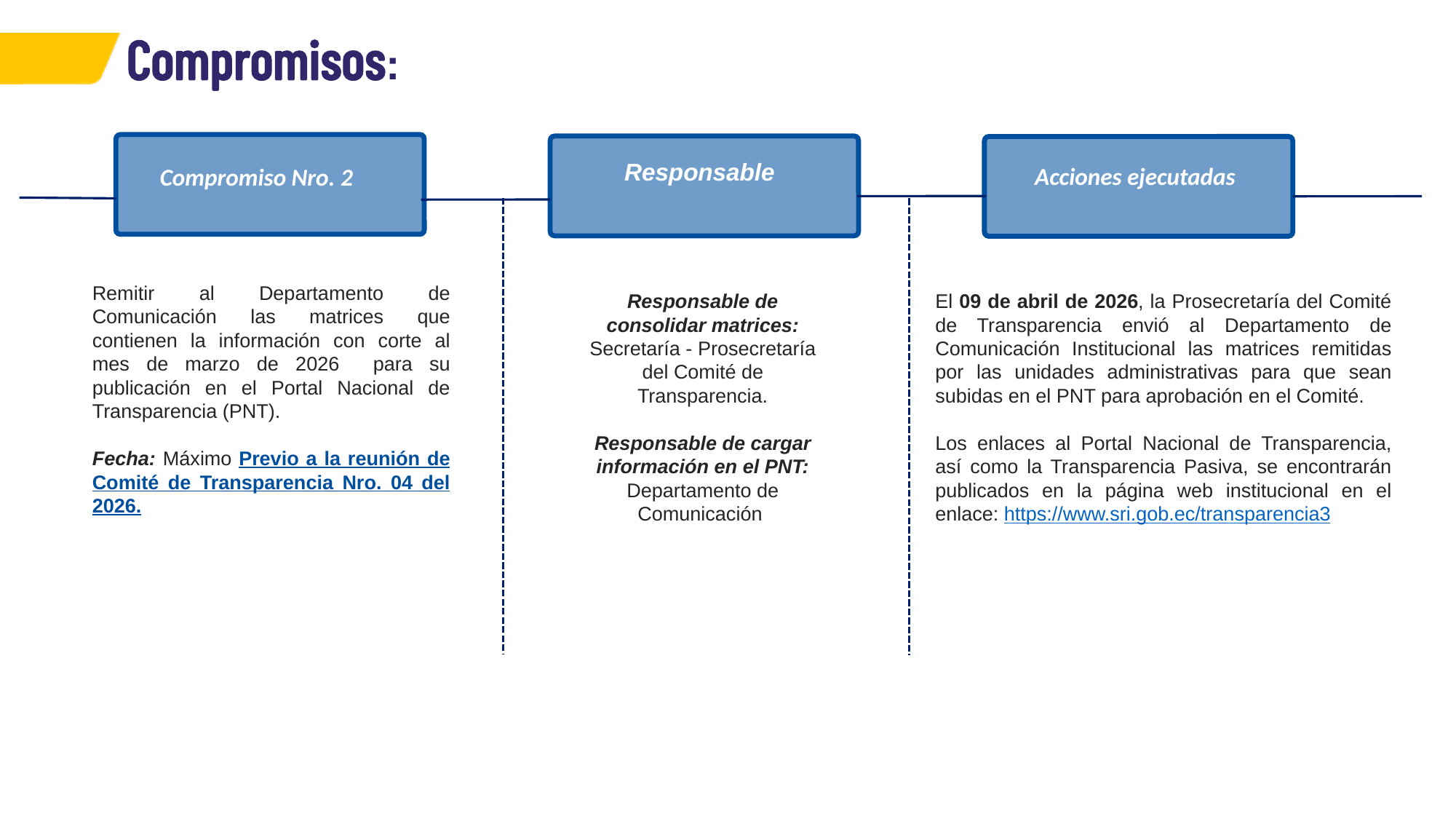

Compromisos:

Responsable

Acciones ejecutadas

Compromiso Nro. 2

Remitir al Departamento de Comunicación las matrices que contienen la información con corte al mes de marzo de 2026  para su publicación en el Portal Nacional de Transparencia (PNT).

Fecha: Máximo Previo a la reunión de Comité de Transparencia Nro. 04 del 2026.

Responsable de consolidar matrices: Secretaría - Prosecretaría del Comité de Transparencia.

Responsable de cargar información en el PNT: Departamento de Comunicación

El 09 de abril de 2026, la Prosecretaría del Comité de Transparencia envió al Departamento de Comunicación Institucional las matrices remitidas por las unidades administrativas para que sean subidas en el PNT para aprobación en el Comité.

Los enlaces al Portal Nacional de Transparencia, así como la Transparencia Pasiva, se encontrarán publicados en la página web institucional en el enlace: https://www.sri.gob.ec/transparencia3